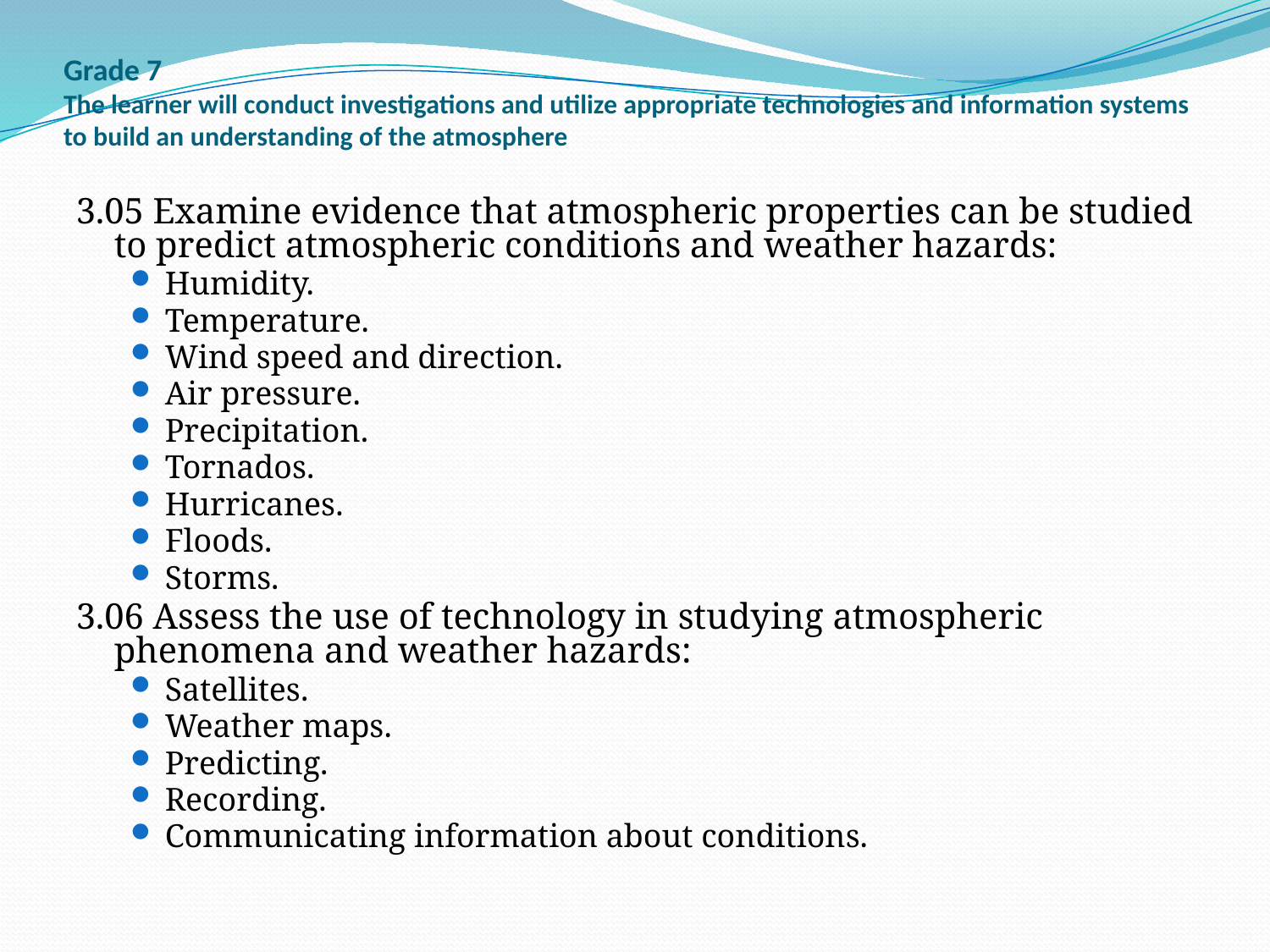

# Grade 7 The learner will conduct investigations and utilize appropriate technologies and information systems to build an understanding of the atmosphere
3.05 Examine evidence that atmospheric properties can be studied to predict atmospheric conditions and weather hazards:
Humidity.
Temperature.
Wind speed and direction.
Air pressure.
Precipitation.
Tornados.
Hurricanes.
Floods.
Storms.
3.06 Assess the use of technology in studying atmospheric phenomena and weather hazards:
Satellites.
Weather maps.
Predicting.
Recording.
Communicating information about conditions.